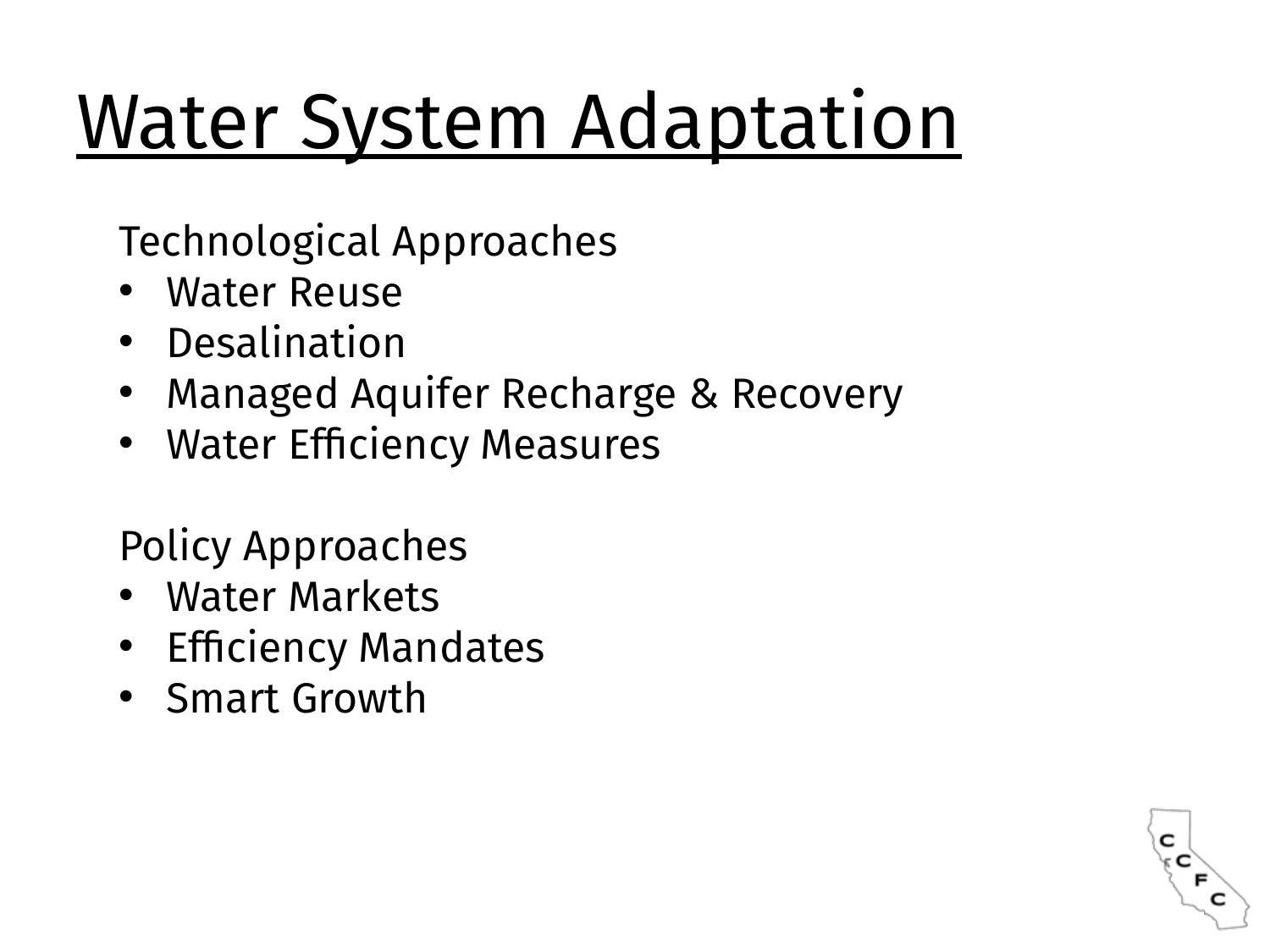

# Water System Adaptation
Technological Approaches
Water Reuse
Desalination
Managed Aquifer Recharge & Recovery
Water Efficiency Measures

Policy Approaches
Water Markets
Efficiency Mandates
Smart Growth